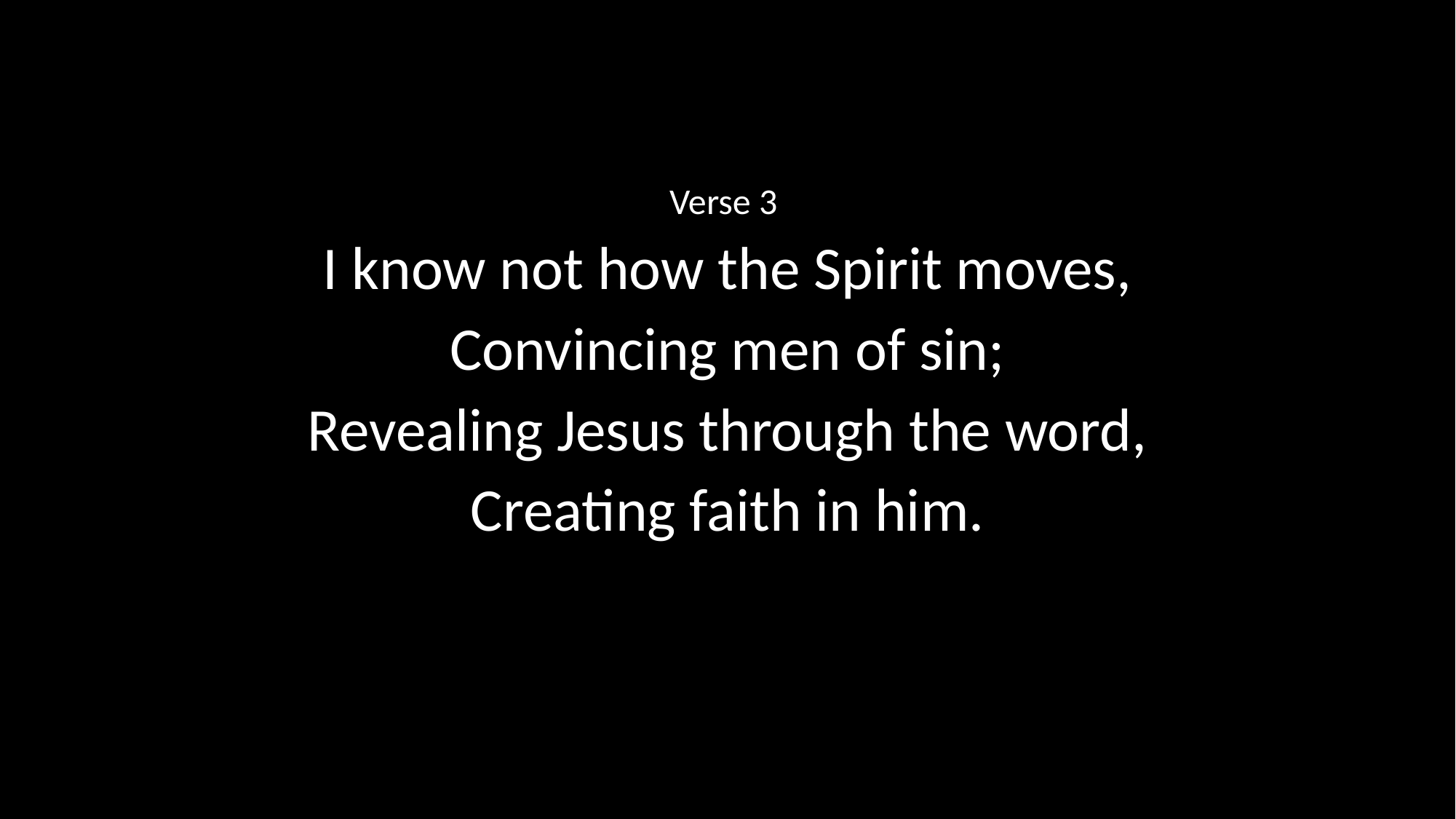

Verse 3
I know not how the Spirit moves,
Convincing men of sin;
Revealing Jesus through the word,
Creating faith in him.